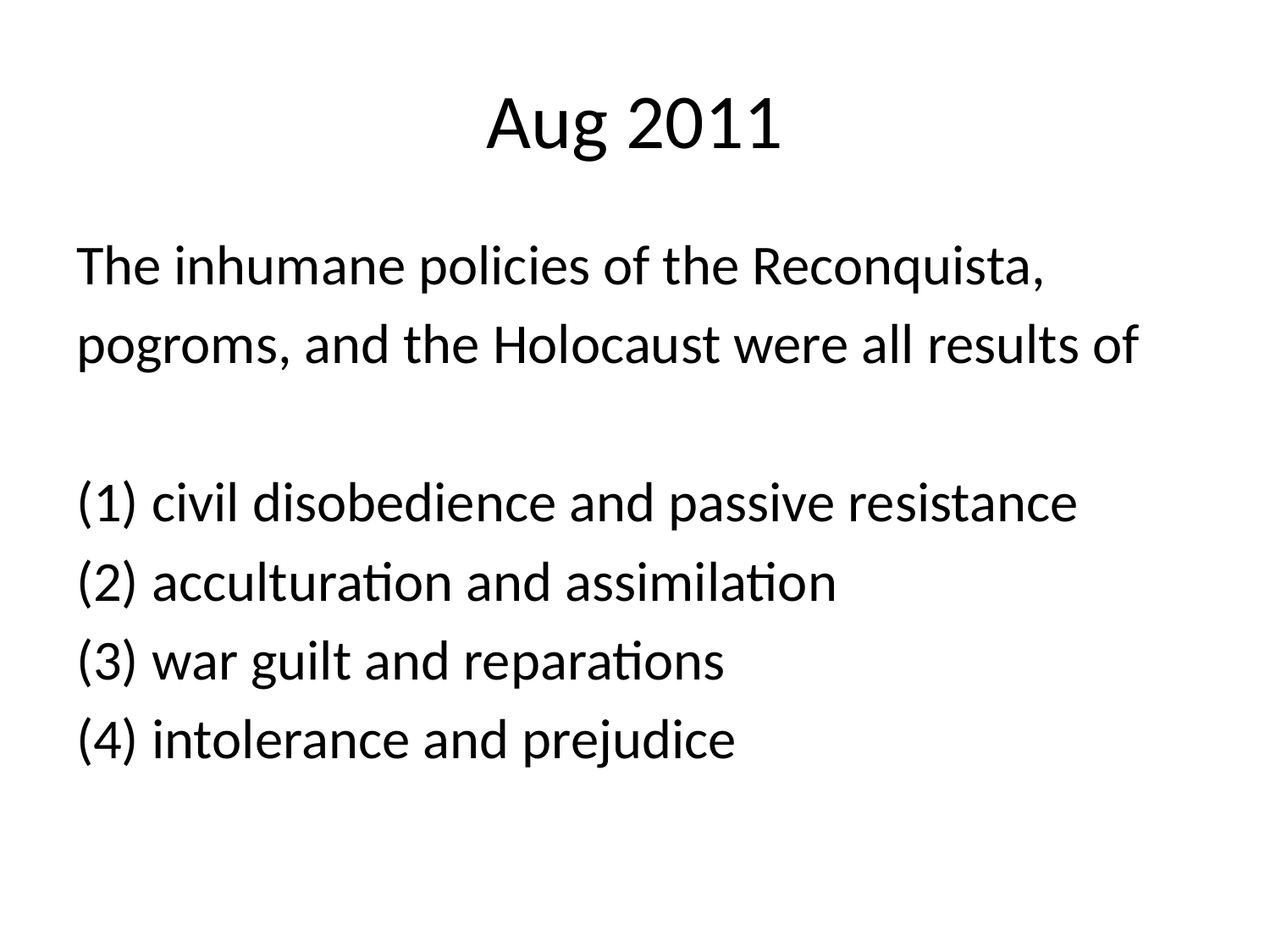

# Aug 2011
The inhumane policies of the Reconquista,
pogroms, and the Holocaust were all results of

(1) civil disobedience and passive resistance
(2) acculturation and assimilation
(3) war guilt and reparations
(4) intolerance and prejudice